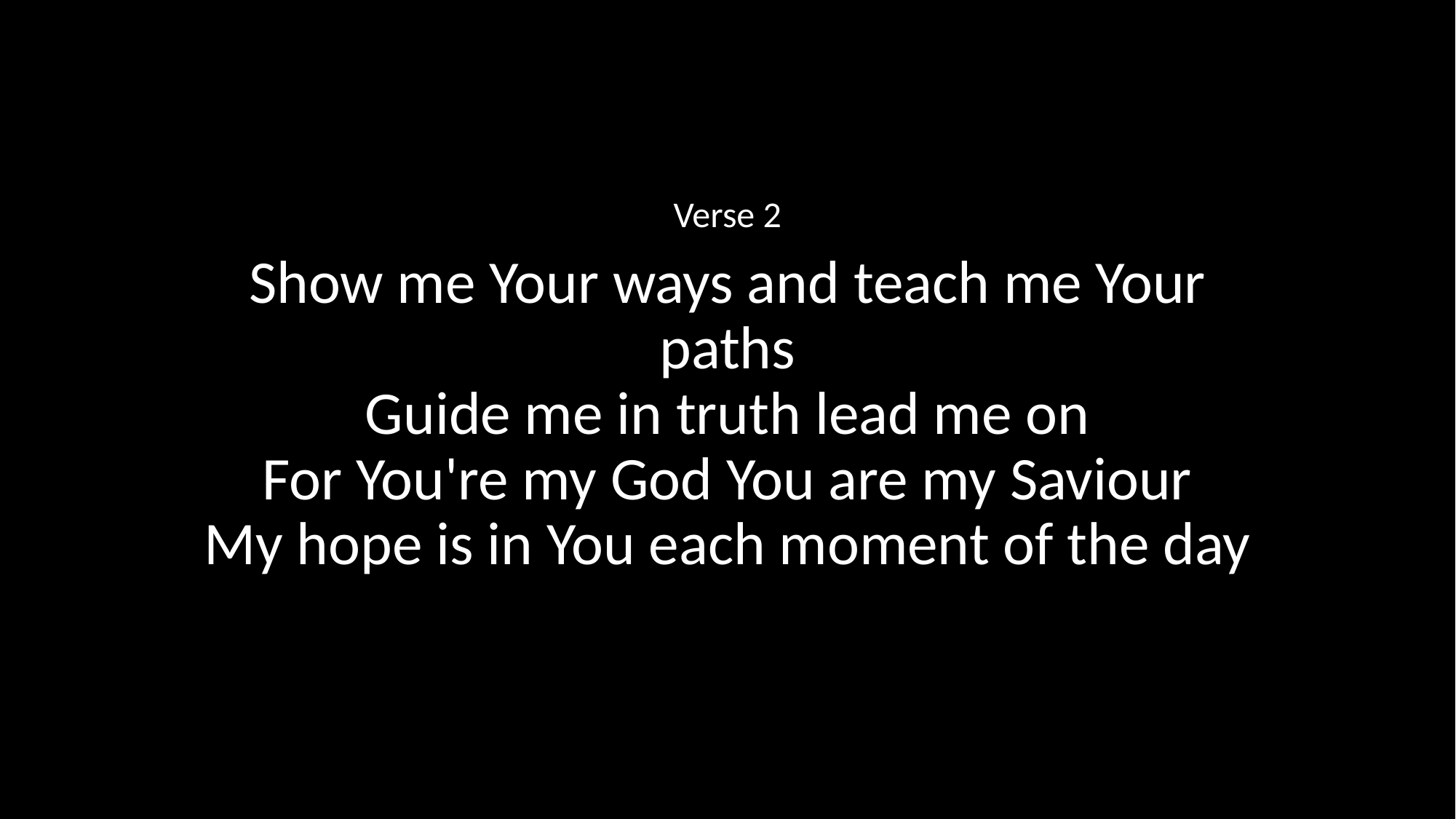

Verse 2
Show me Your ways and teach me Your paths
Guide me in truth lead me on
For You're my God You are my Saviour
My hope is in You each moment of the day